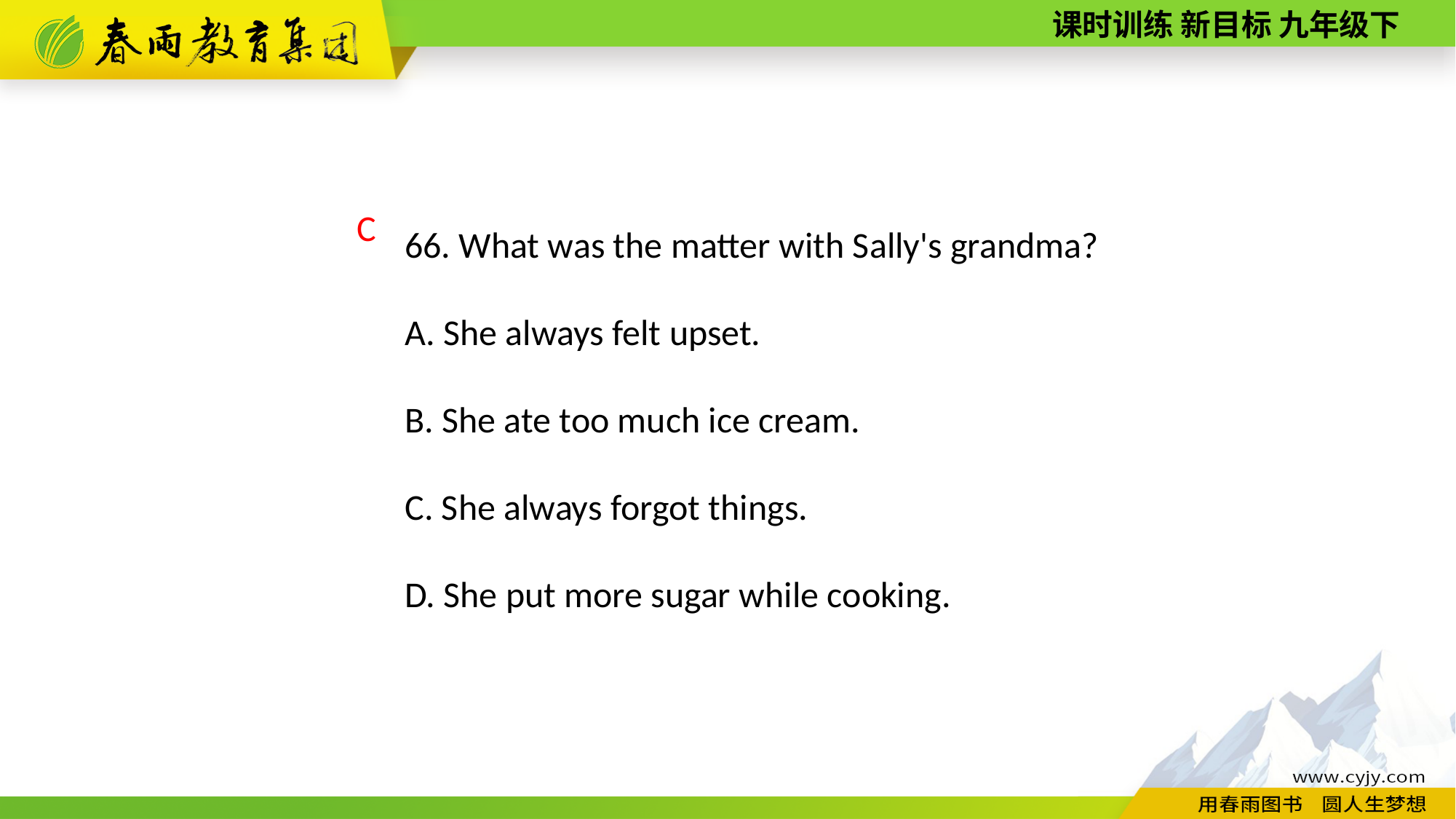

66. What was the matter with Sally's grandma?
A. She always felt upset.
B. She ate too much ice cream.
C. She always forgot things.
D. She put more sugar while cooking.
C